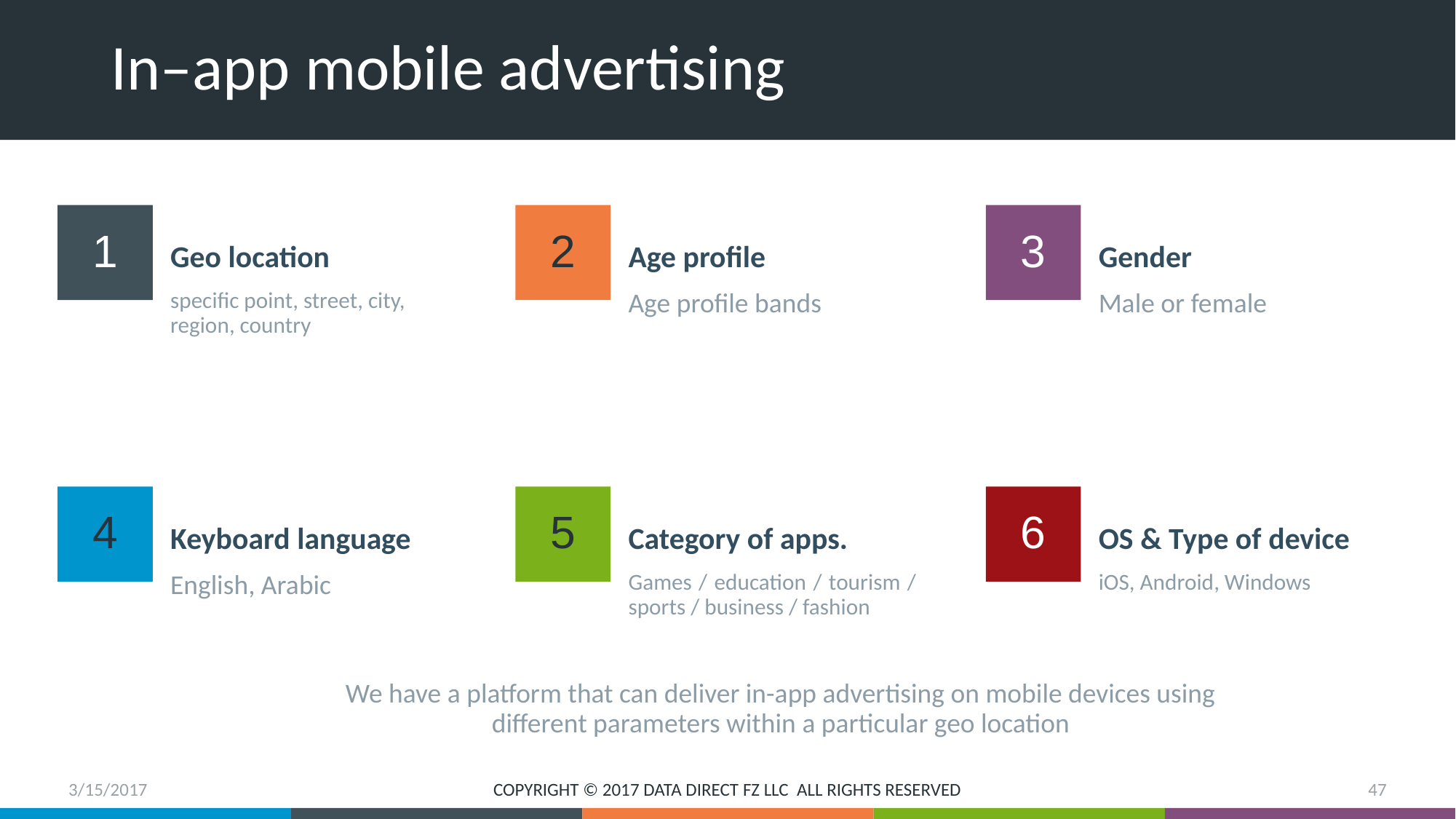

# In–app mobile advertising
1
2
3
Geo location
Age profile
Gender
specific point, street, city, region, country
Age profile bands
Male or female
4
5
6
Keyboard language
Category of apps.
OS & Type of device
English, Arabic
Games / education / tourism / sports / business / fashion
iOS, Android, Windows

We have a platform that can deliver in-app advertising on mobile devices using different parameters within a particular geo location
3/15/2017
COPYRIGHT © 2017 DATA DIRECT FZ LLC  ALL RIGHTS RESERVED
47